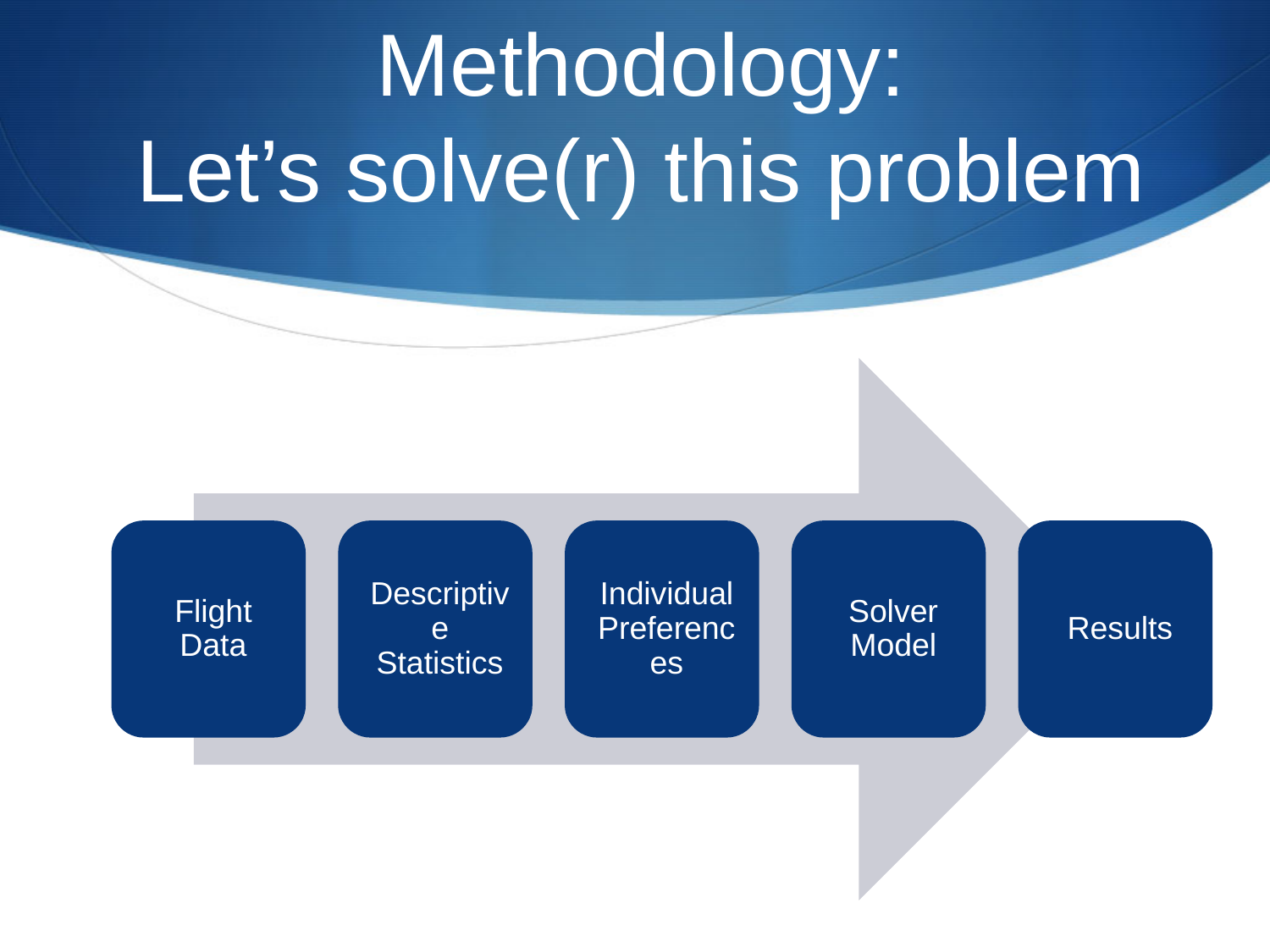

# Methodology: Let’s solve(r) this problem
Flight Data
Descriptive Statistics
Individual Preferences
Solver Model
Results